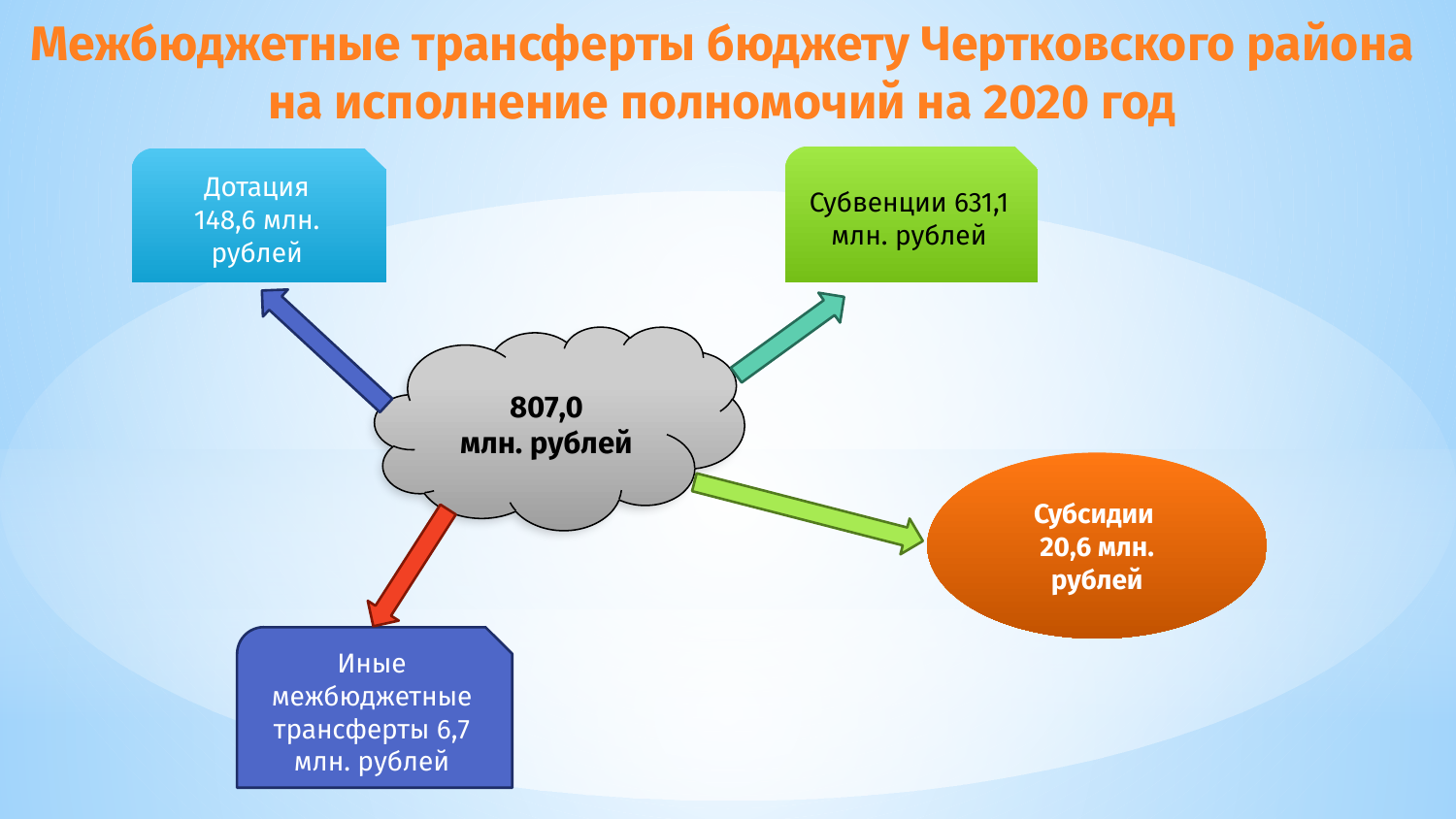

Межбюджетные трансферты бюджету Чертковского района на исполнение полномочий на 2020 год
Субвенции 631,1 млн. рублей
Дотация
148,6 млн. рублей

807,0
млн. рублей

Субсидии
20,6 млн. рублей

Иные межбюджетные трансферты 6,7 млн. рублей